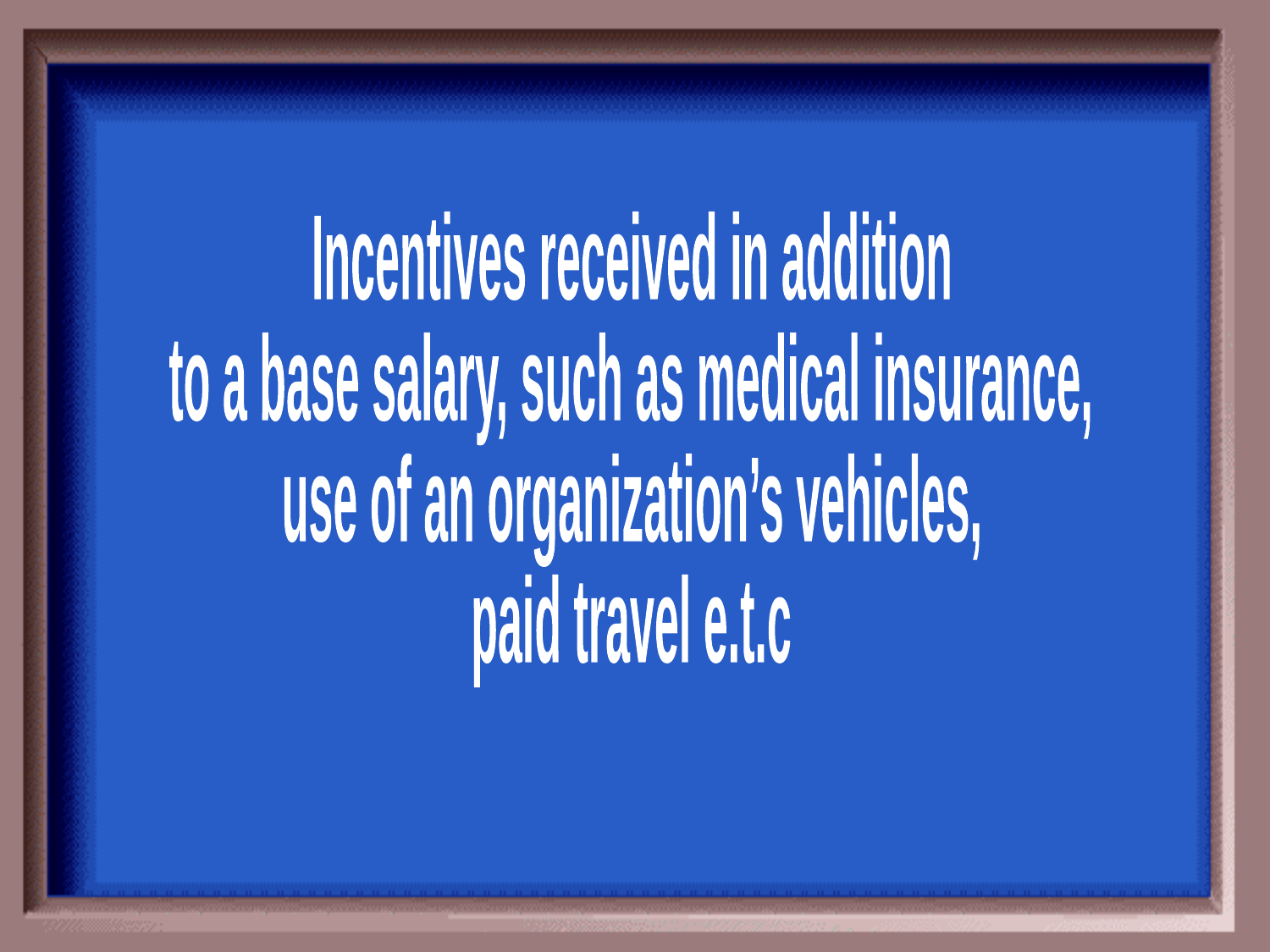

Incentives received in addition
to a base salary, such as medical insurance,
use of an organization’s vehicles,
paid travel e.t.c